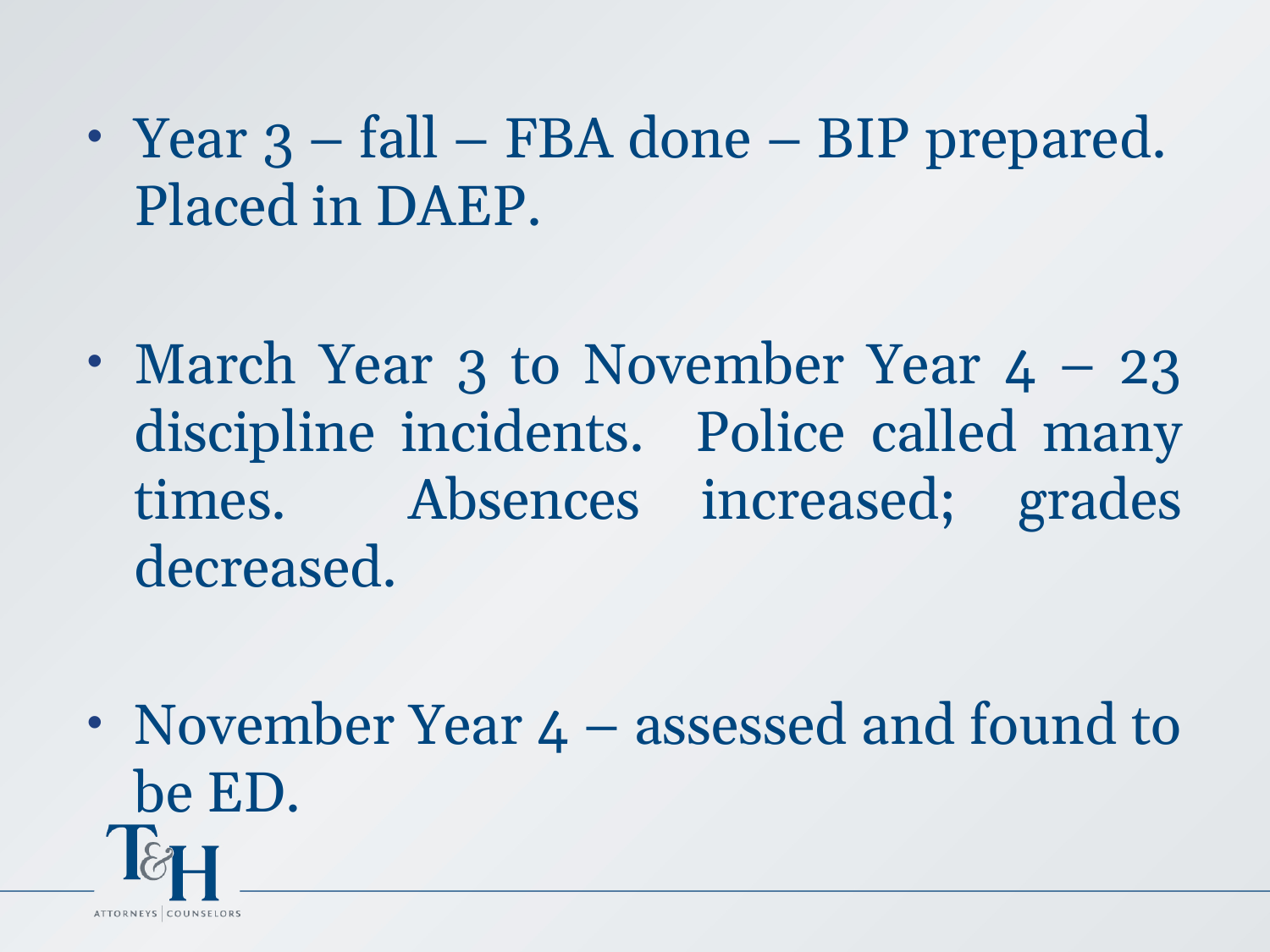

Year 3 – fall – FBA done – BIP prepared.  Placed in DAEP.

March Year 3 to November Year 4 – 23 discipline incidents.  Police called many times.  Absences increased; grades decreased.

November Year 4 – assessed and found to be ED.